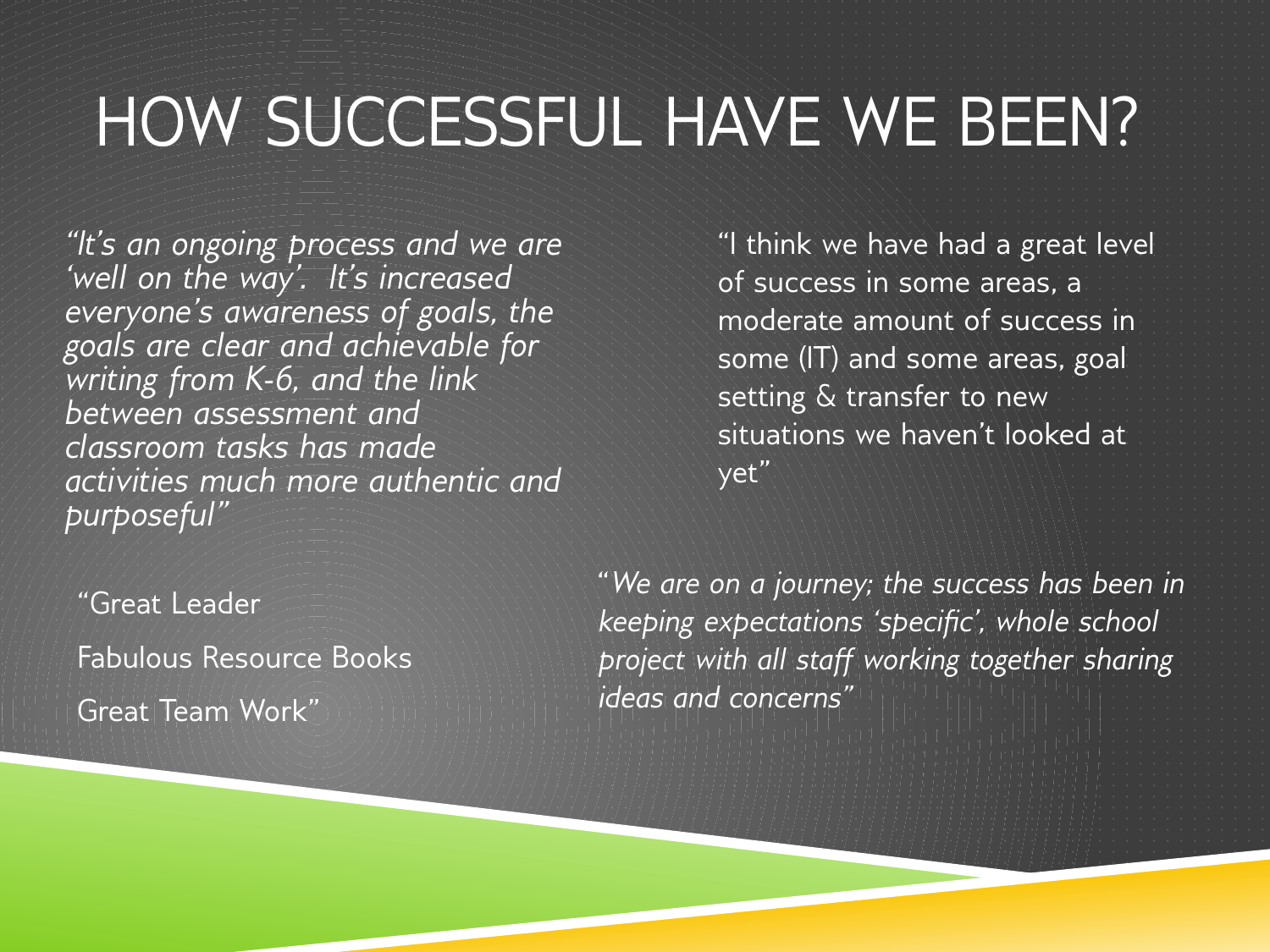

# How Successful Have We Been?
“I think we have had a great level of success in some areas, a moderate amount of success in some (IT) and some areas, goal setting & transfer to new situations we haven’t looked at yet”
“It’s an ongoing process and we are ‘well on the way’.  It’s increased everyone’s awareness of goals, the goals are clear and achievable for writing from K-6, and the link between assessment and classroom tasks has made activities much more authentic and purposeful”
“We are on a journey; the success has been in keeping expectations ‘specific’, whole school project with all staff working together sharing ideas and concerns”
“Great Leader
Fabulous Resource Books
Great Team Work”